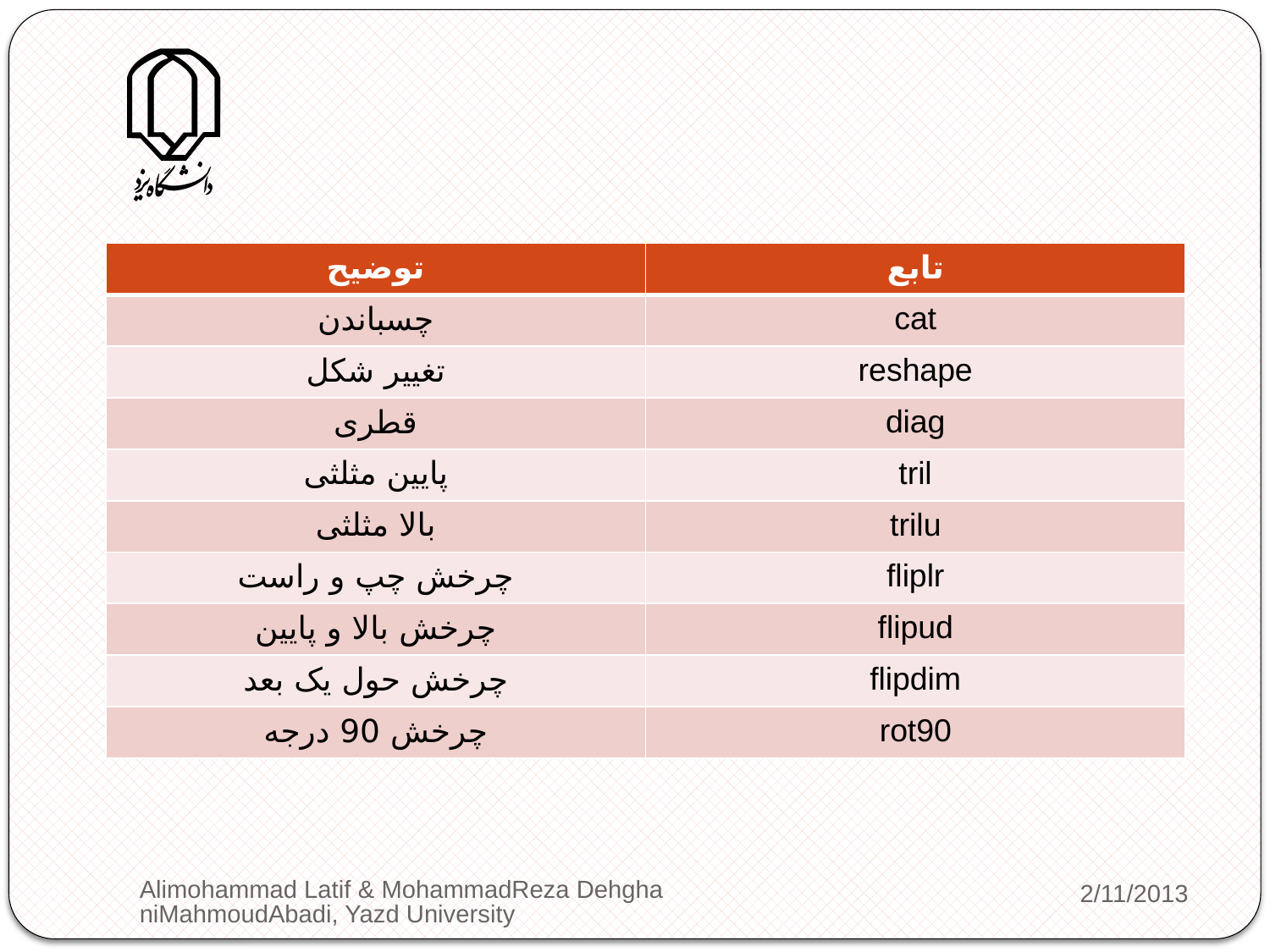

| توضیح | تابع |
| --- | --- |
| چسباندن | cat |
| تغییر شکل | reshape |
| قطری | diag |
| پایین مثلثی | tril |
| بالا مثلثی | trilu |
| چرخش چپ و راست | fliplr |
| چرخش بالا و پایین | flipud |
| چرخش حول یک بعد | flipdim |
| چرخش 90 درجه | rot90 |
Alimohammad Latif & MohammadReza DehghaniMahmoudAbadi, Yazd University
2/11/2013
57